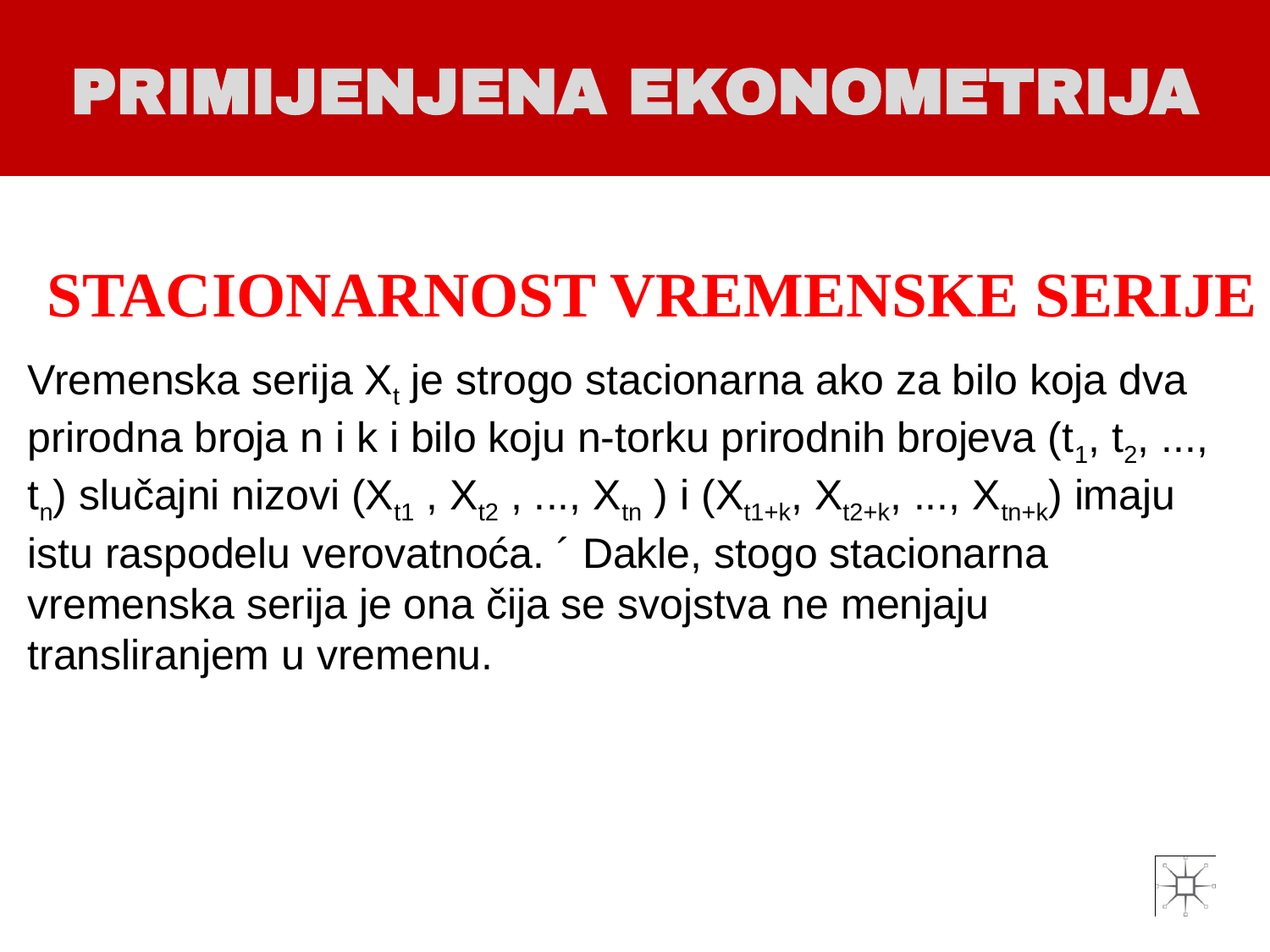

PRIMIJENJENA EKONOMETRIJA
# STACIONARNOST VREMENSKE SERIJE
Vremenska serija Xt je strogo stacionarna ako za bilo koja dva prirodna broja n i k i bilo koju n-torku prirodnih brojeva (t1, t2, ..., tn) slučajni nizovi (Xt1 , Xt2 , ..., Xtn ) i (Xt1+k, Xt2+k, ..., Xtn+k) imaju istu raspodelu verovatnoća. ´ Dakle, stogo stacionarna vremenska serija je ona čija se svojstva ne menjaju transliranjem u vremenu.